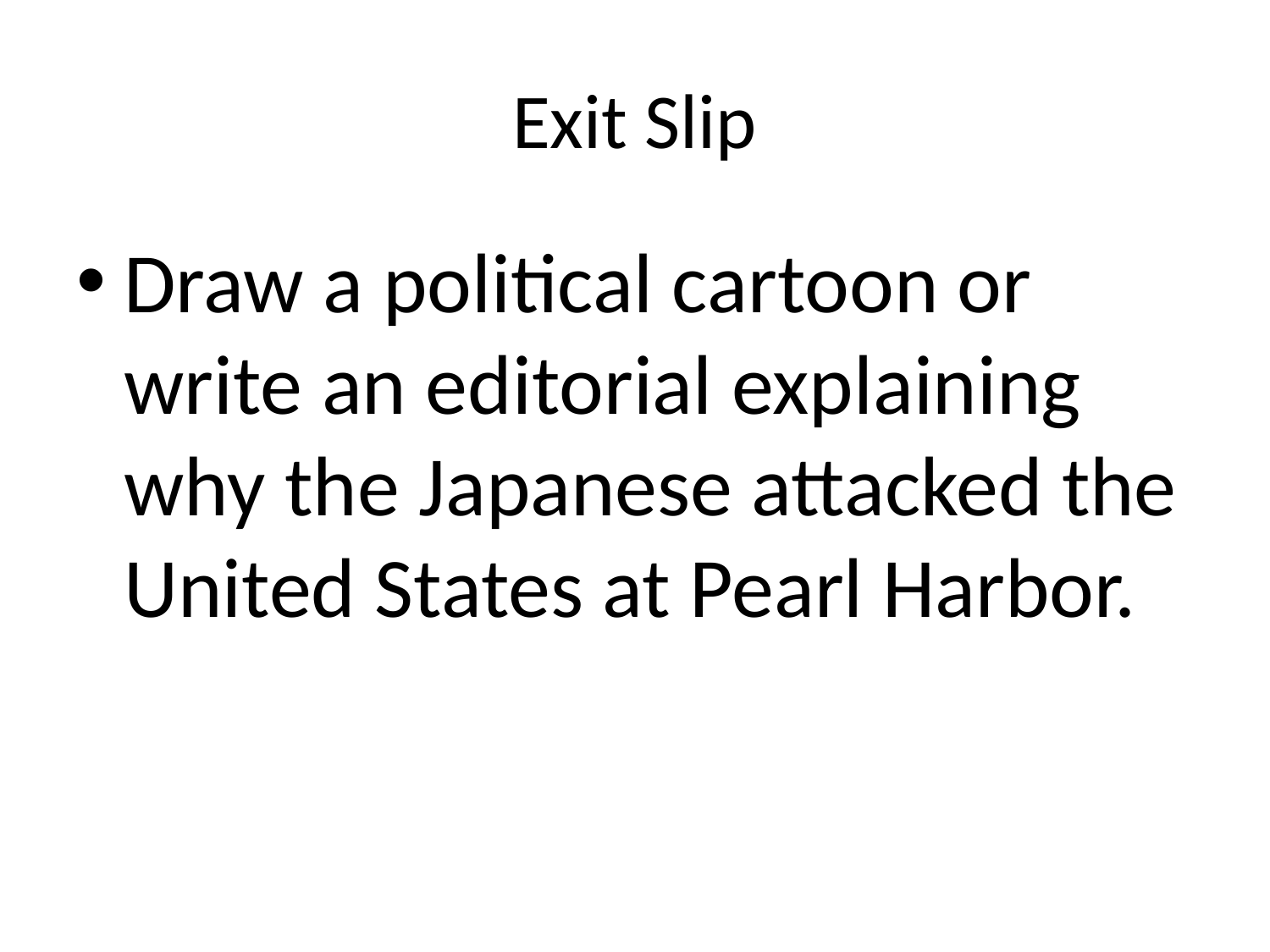

# Exit Slip
Draw a political cartoon or write an editorial explaining why the Japanese attacked the United States at Pearl Harbor.